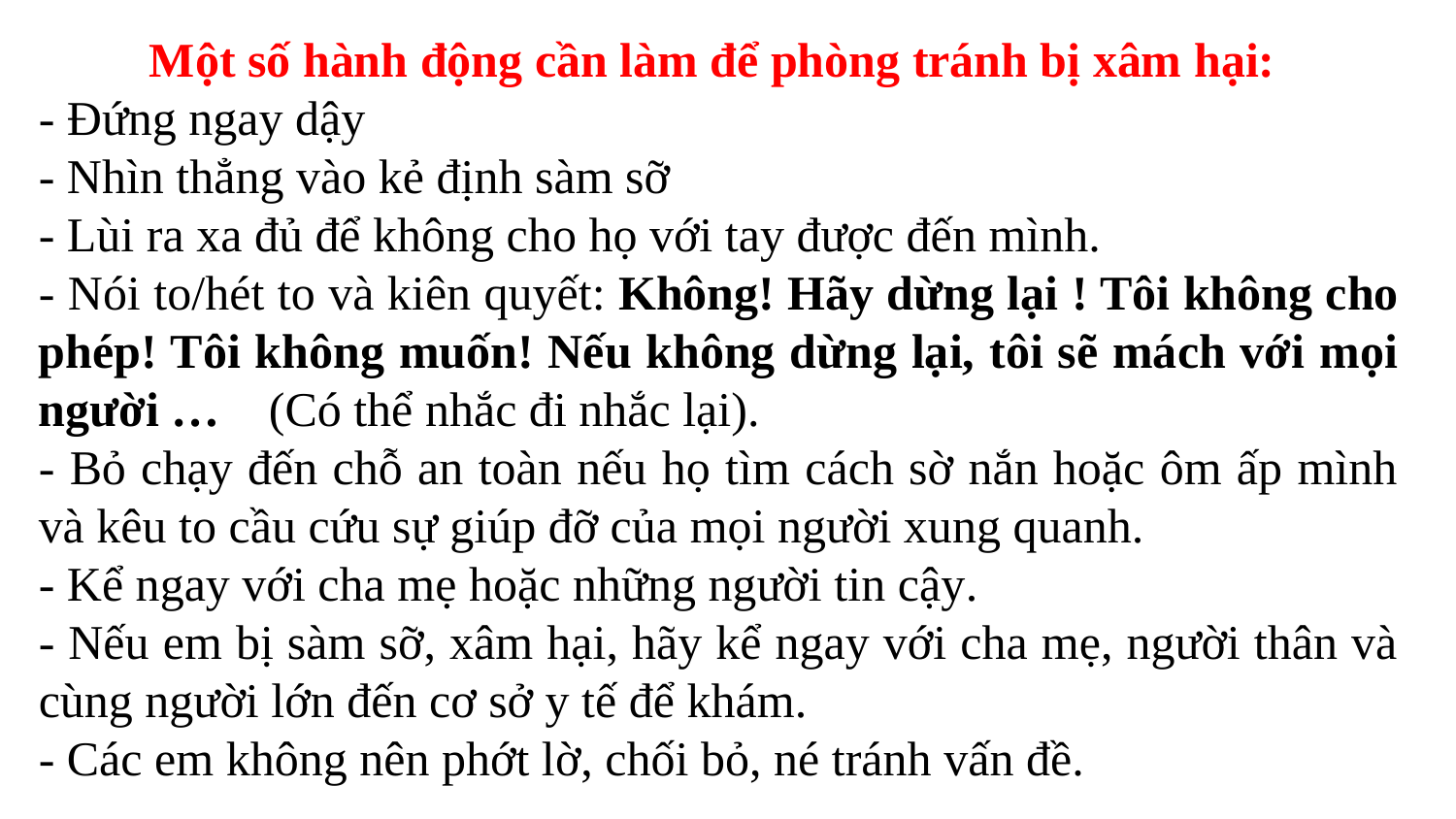

Một số hành động cần làm để phòng tránh bị xâm hại:
- Đứng ngay dậy
- Nhìn thẳng vào kẻ định sàm sỡ
- Lùi ra xa đủ để không cho họ với tay được đến mình.
- Nói to/hét to và kiên quyết: Không! Hãy dừng lại ! Tôi không cho phép! Tôi không muốn! Nếu không dừng lại, tôi sẽ mách với mọi người …    (Có thể nhắc đi nhắc lại).
- Bỏ chạy đến chỗ an toàn nếu họ tìm cách sờ nắn hoặc ôm ấp mình và kêu to cầu cứu sự giúp đỡ của mọi người xung quanh.
- Kể ngay với cha mẹ hoặc những người tin cậy.
- Nếu em bị sàm sỡ, xâm hại, hãy kể ngay với cha mẹ, người thân và cùng người lớn đến cơ sở y tế để khám.
- Các em không nên phớt lờ, chối bỏ, né tránh vấn đề.